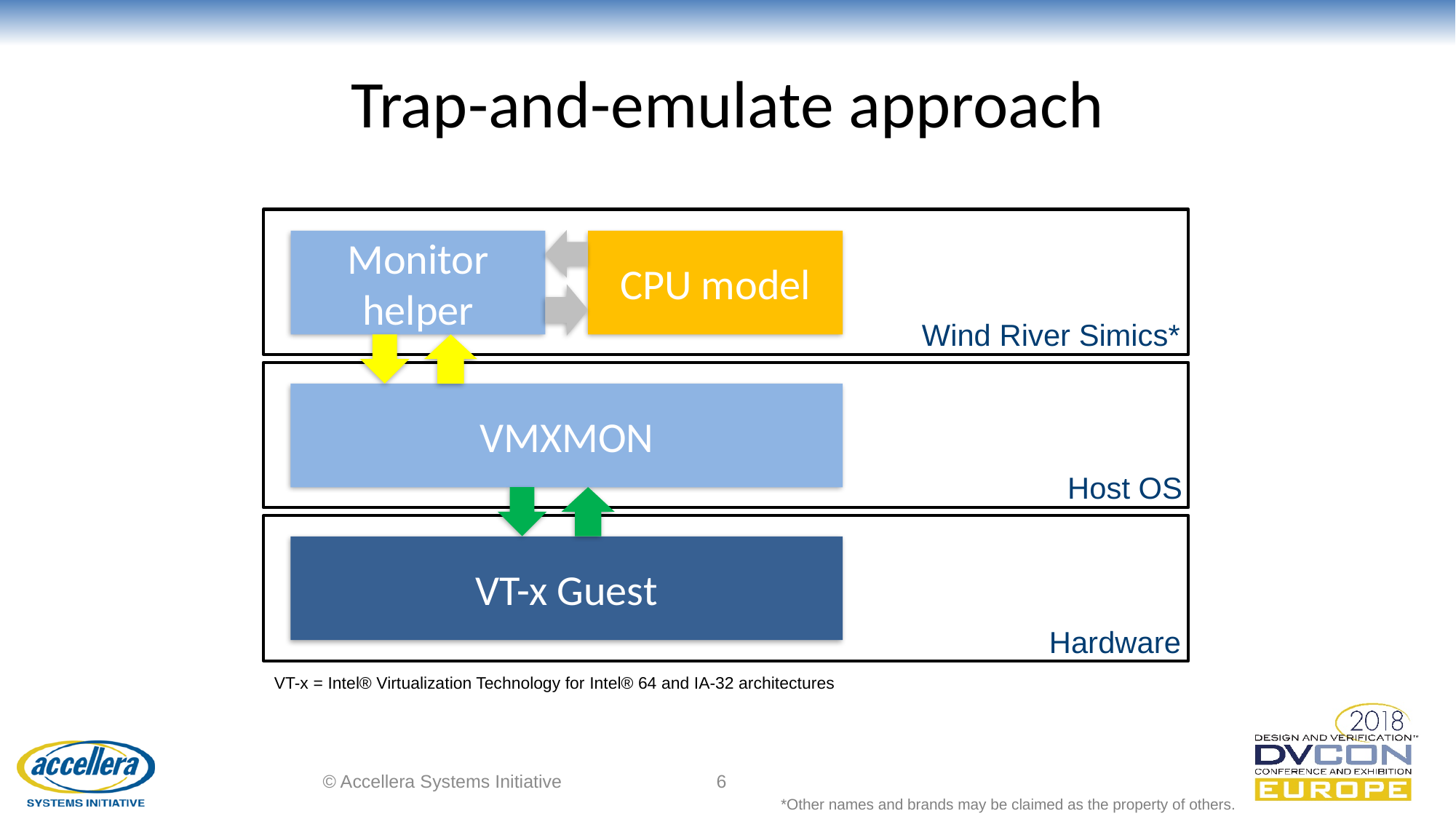

# Trap-and-emulate approach

Monitor helper
CPU model

Wind River Simics*

VMXMON
Host OS

VT-x Guest
Hardware
VT-x = Intel® Virtualization Technology for Intel® 64 and IA-32 architectures

© Accellera Systems Initiative
6
*Other names and brands may be claimed as the property of others.